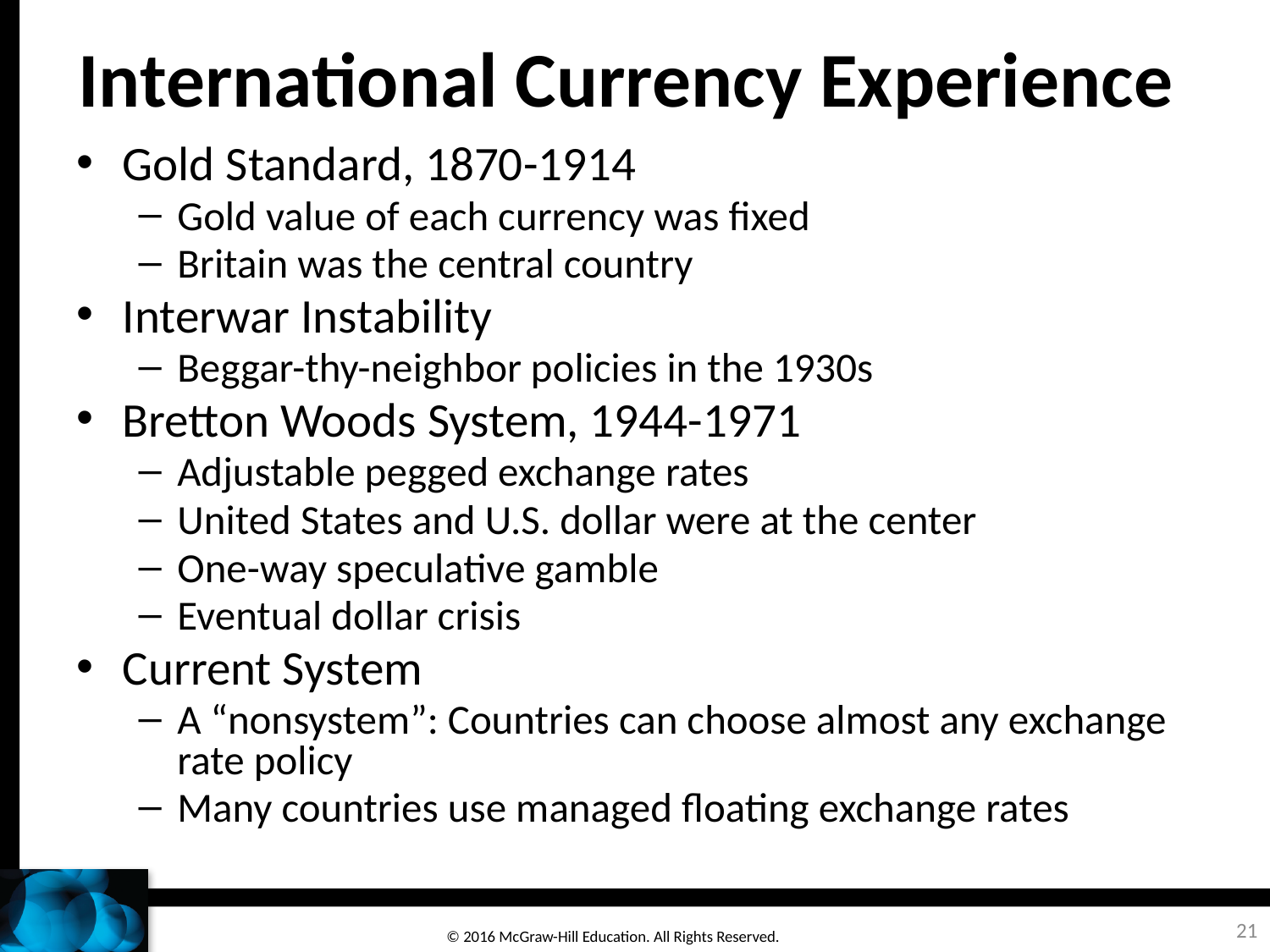

# International Currency Experience
Gold Standard, 1870-1914
Gold value of each currency was fixed
Britain was the central country
Interwar Instability
Beggar-thy-neighbor policies in the 1930s
Bretton Woods System, 1944-1971
Adjustable pegged exchange rates
United States and U.S. dollar were at the center
One-way speculative gamble
Eventual dollar crisis
Current System
A “nonsystem”: Countries can choose almost any exchange rate policy
Many countries use managed floating exchange rates

21
© 2016 McGraw-Hill Education. All Rights Reserved.